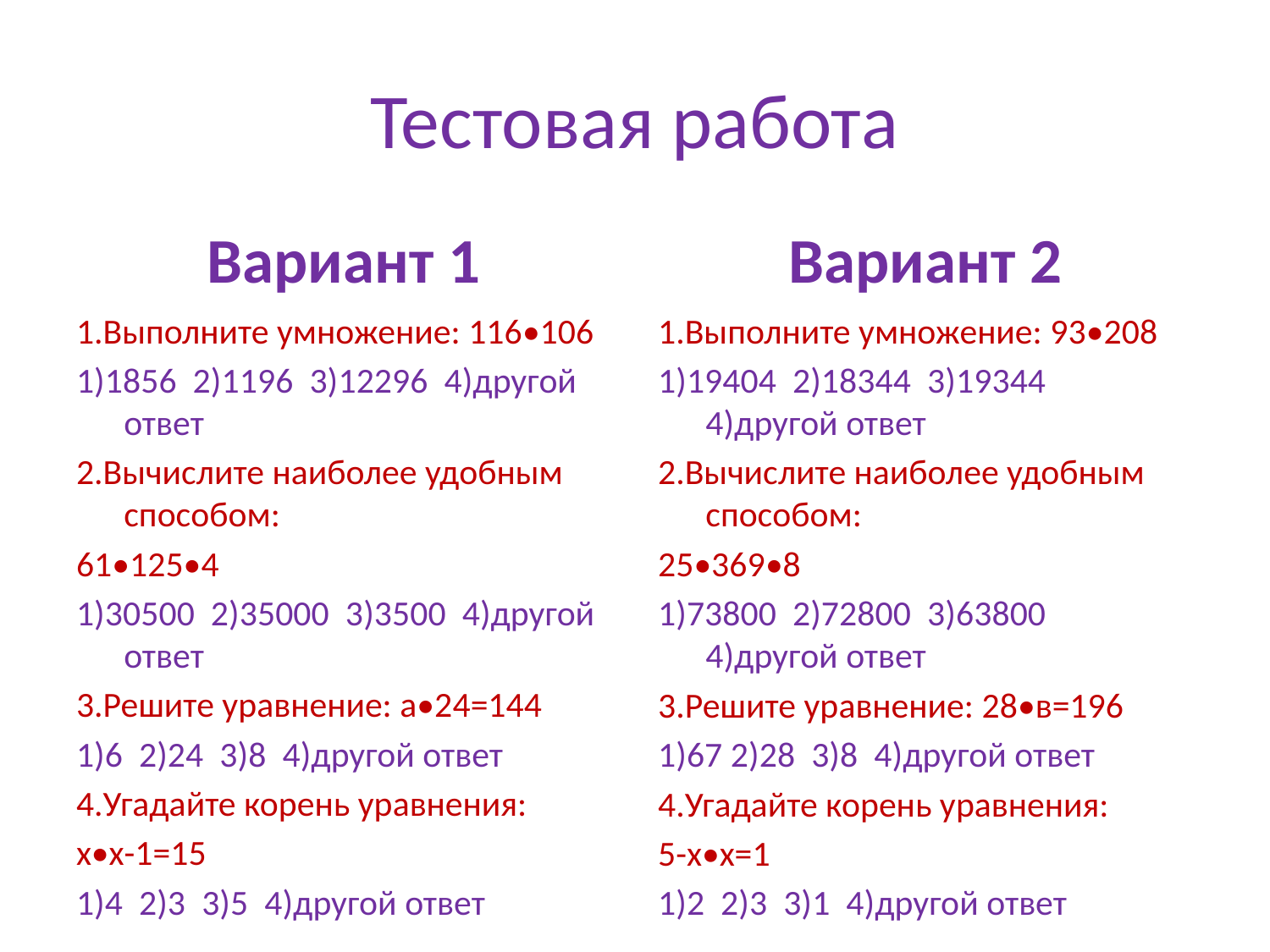

# Тестовая работа
Вариант 1
Вариант 2
1.Выполните умножение: 93•208
1)19404  2)18344  3)19344  4)другой ответ
2.Вычислите наиболее удобным способом:
25•369•8
1)73800  2)72800  3)63800  4)другой ответ
3.Решите уравнение: 28•в=196
1)67 2)28  3)8  4)другой ответ
4.Угадайте корень уравнения:
5-х•х=1
1)2  2)3  3)1  4)другой ответ

1.Выполните умножение: 116•106
1)1856  2)1196  3)12296  4)другой ответ
2.Вычислите наиболее удобным способом:
61•125•4
1)30500  2)35000  3)3500  4)другой ответ
3.Решите уравнение: а•24=144
1)6  2)24  3)8  4)другой ответ
4.Угадайте корень уравнения:
х•х-1=15
1)4  2)3  3)5  4)другой ответ